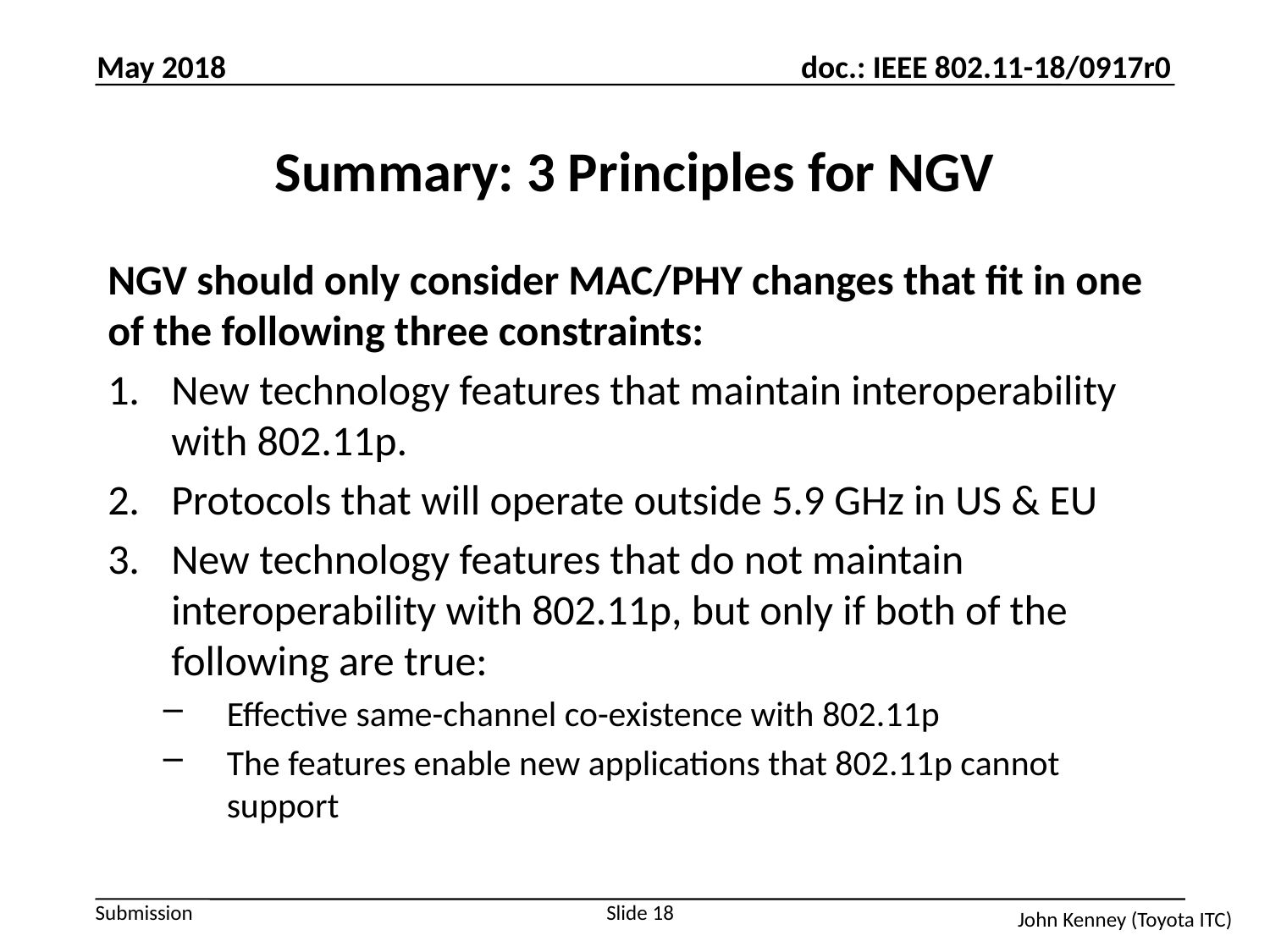

May 2018
# Summary: 3 Principles for NGV
NGV should only consider MAC/PHY changes that fit in one of the following three constraints:
New technology features that maintain interoperability with 802.11p.
Protocols that will operate outside 5.9 GHz in US & EU
New technology features that do not maintain interoperability with 802.11p, but only if both of the following are true:
Effective same-channel co-existence with 802.11p
The features enable new applications that 802.11p cannot support

Slide 18
John Kenney (Toyota ITC)